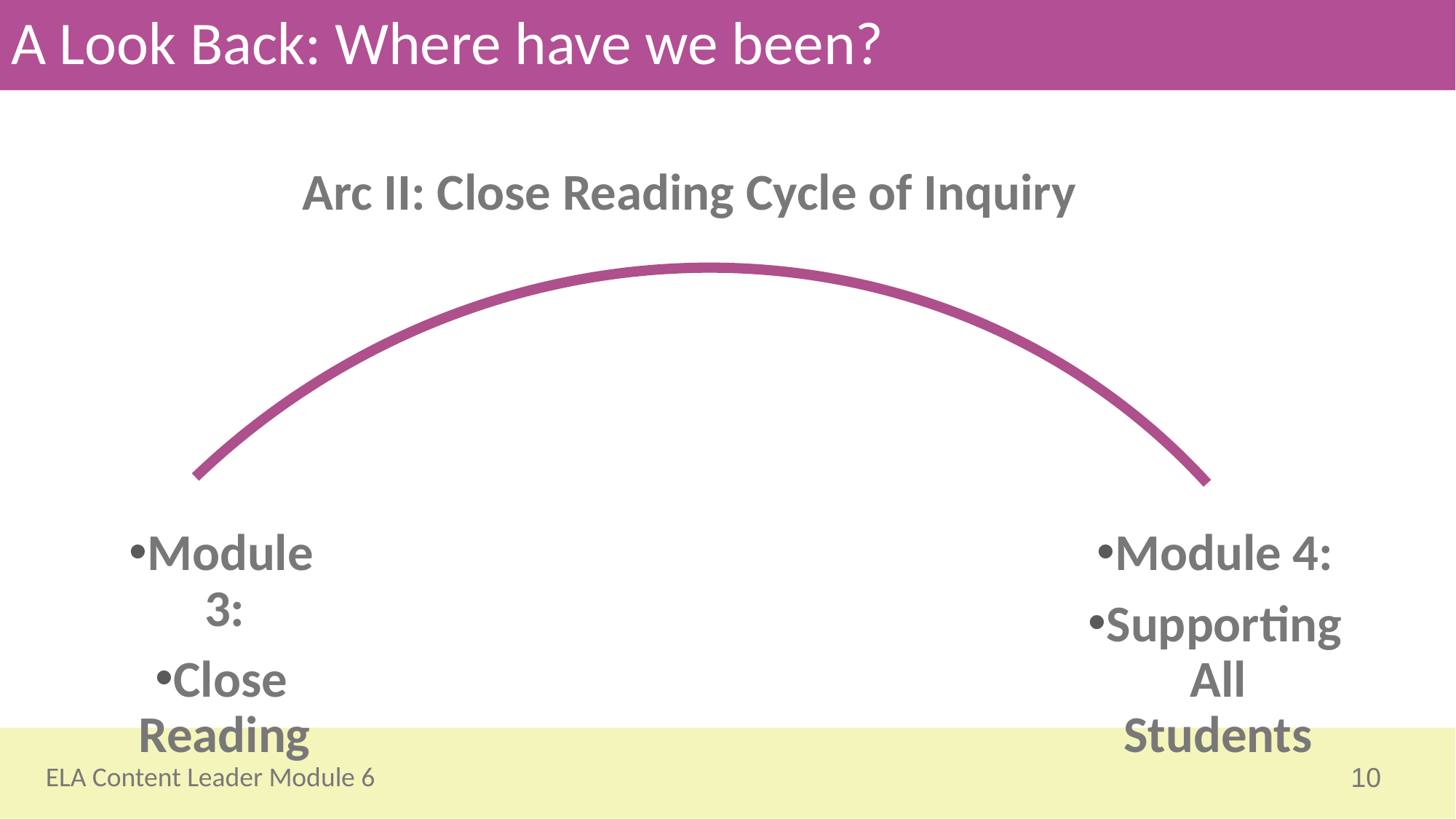

# A Look Back: Where have we been?
Arc II: Close Reading Cycle of Inquiry

Module 3:
Close Reading
Module 4:
Supporting All Students
10